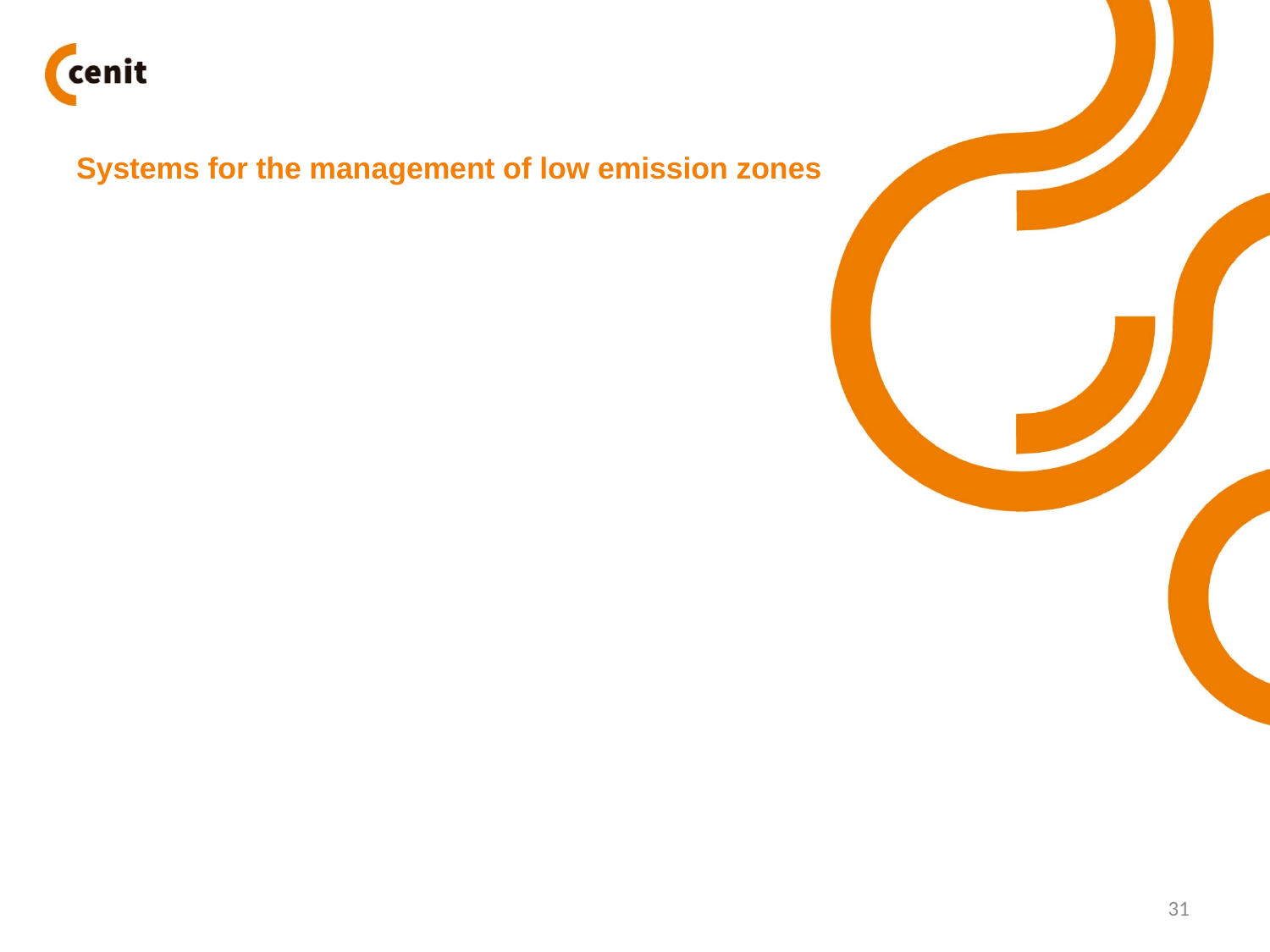

# Systems for the management of low emission zones

31